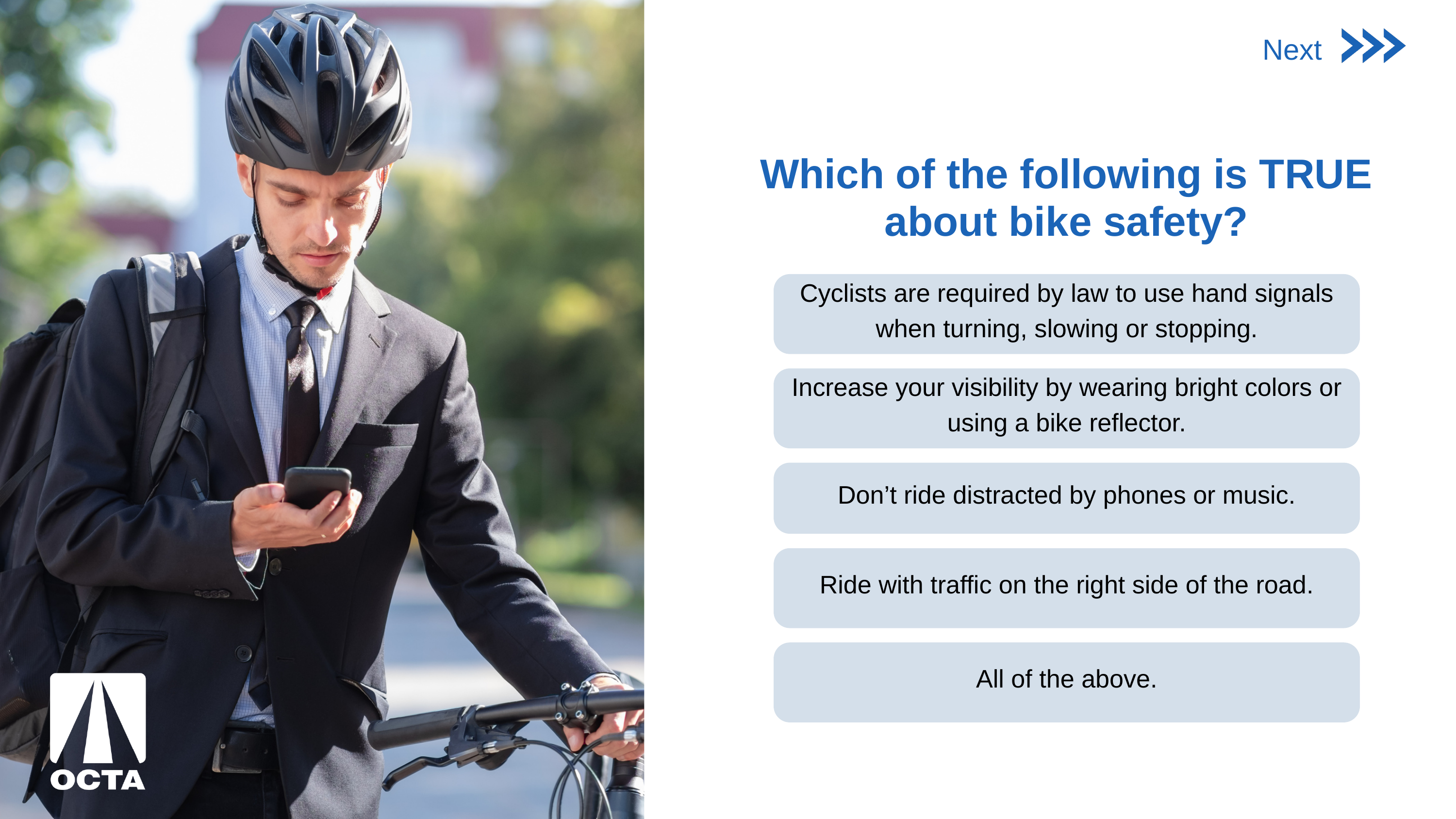

Next
Which of the following is TRUE about bike safety?

Cyclists are required by law to use hand signals when turning, slowing or stopping.

Increase your visibility by wearing bright colors or using a bike reflector.

Don’t ride distracted by phones or music.

Ride with traffic on the right side of the road.

All of the above.